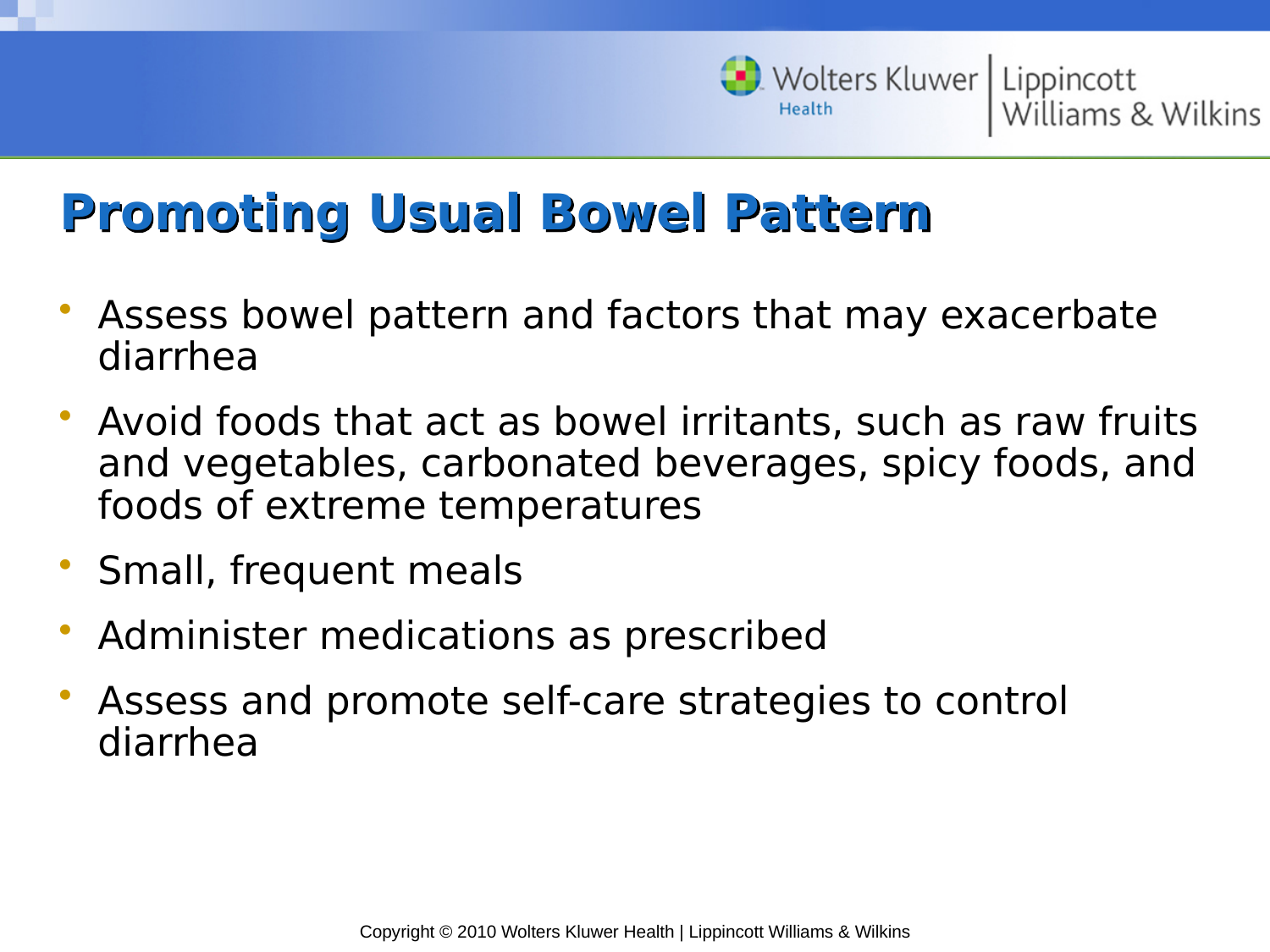

# Promoting Usual Bowel Pattern
Assess bowel pattern and factors that may exacerbate diarrhea
Avoid foods that act as bowel irritants, such as raw fruits and vegetables, carbonated beverages, spicy foods, and foods of extreme temperatures
Small, frequent meals
Administer medications as prescribed
Assess and promote self-care strategies to control diarrhea